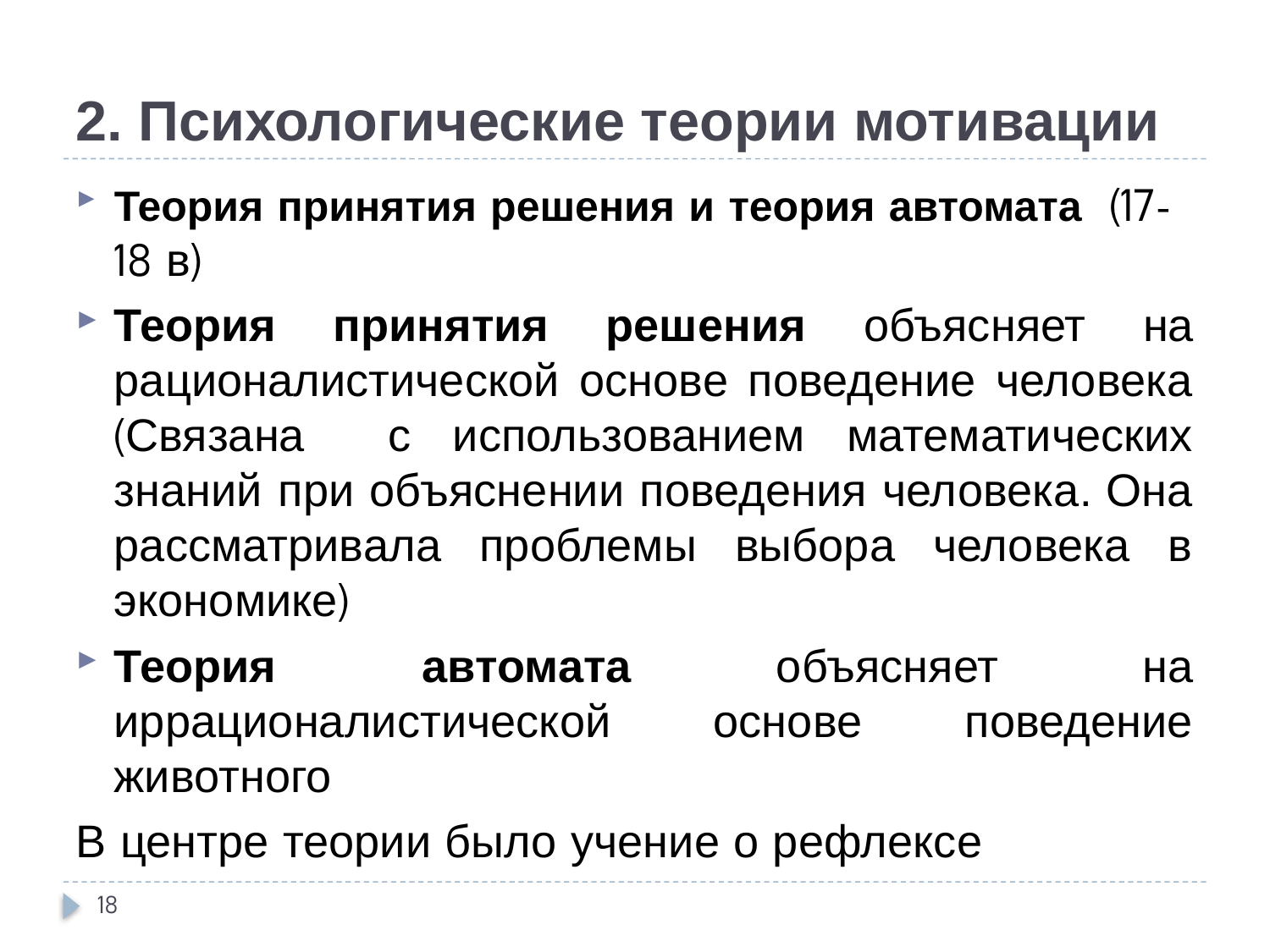

# 2. Психологические теории мотивации
Теория принятия решения и теория автомата  (17-18 в)
Теория принятия решения объясняет на рационалистической основе поведение человека (Связана  с использованием математических знаний при объяснении поведения человека. Она рассматривала проблемы выбора человека в экономике)
Теория автомата объясняет на иррационалистической основе поведение животного
В центре теории было учение о рефлексе
18